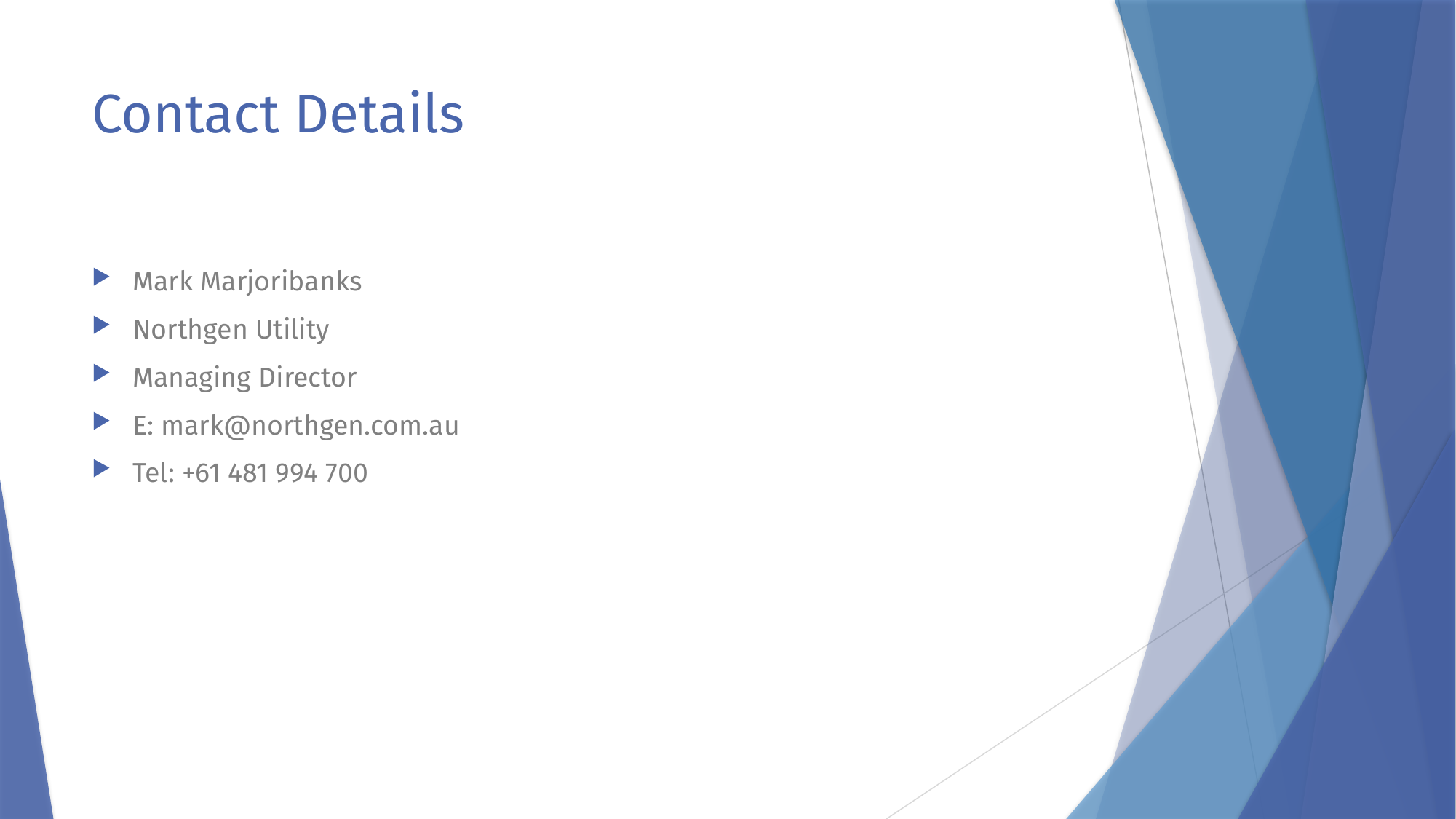

# Contact Details
Mark Marjoribanks
Northgen Utility
Managing Director
E: mark@northgen.com.au
Tel: +61 481 994 700